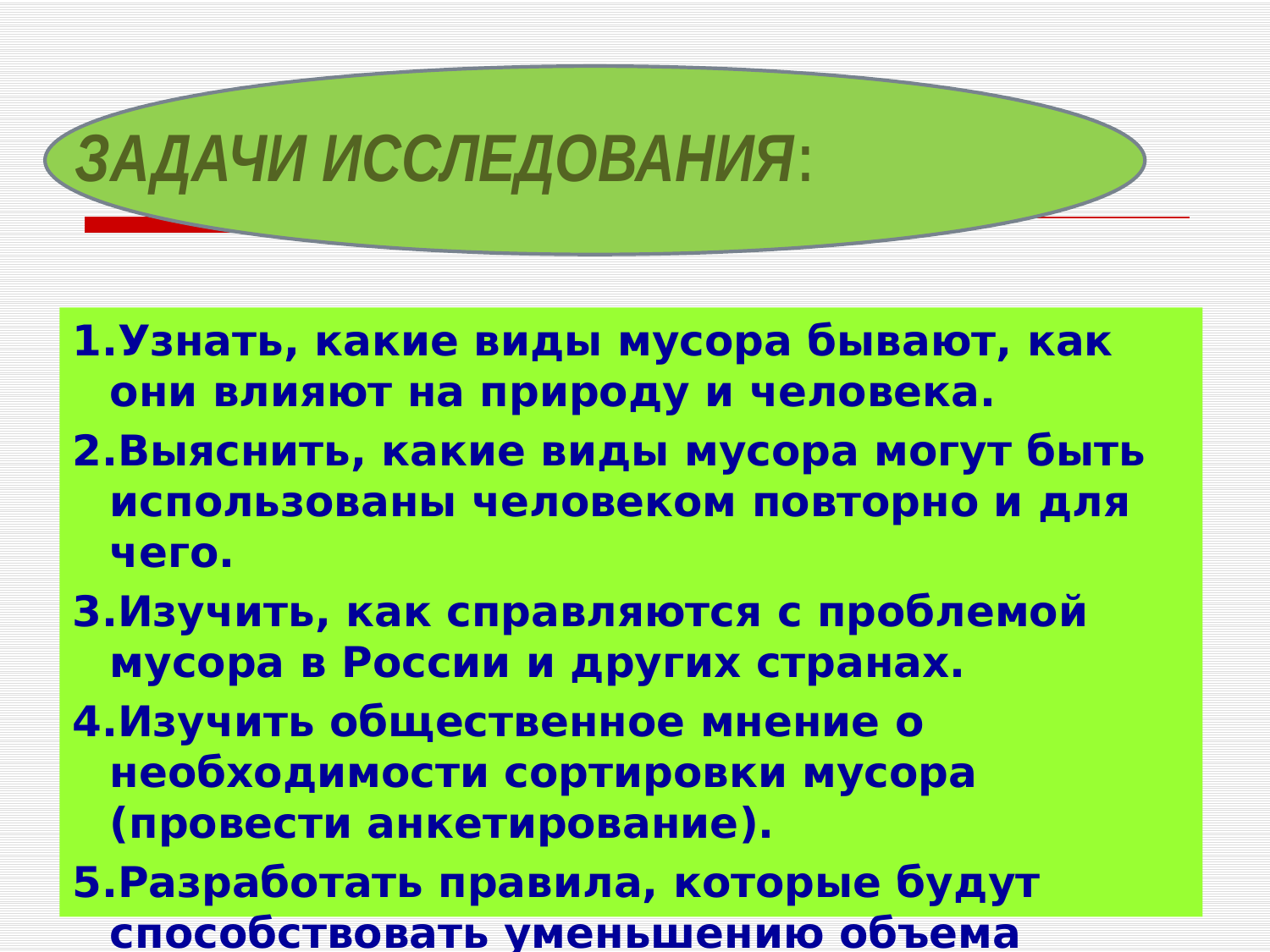

ЗАДАЧИ ИССЛЕДОВАНИЯ:

1.Узнать, какие виды мусора бывают, как они влияют на природу и человека.
2.Выяснить, какие виды мусора могут быть использованы человеком повторно и для чего.
3.Изучить, как справляются с проблемой мусора в России и других странах.
4.Изучить общественное мнение о необходимости сортировки мусора (провести анкетирование).
5.Разработать правила, которые будут способствовать уменьшению объема мусора.